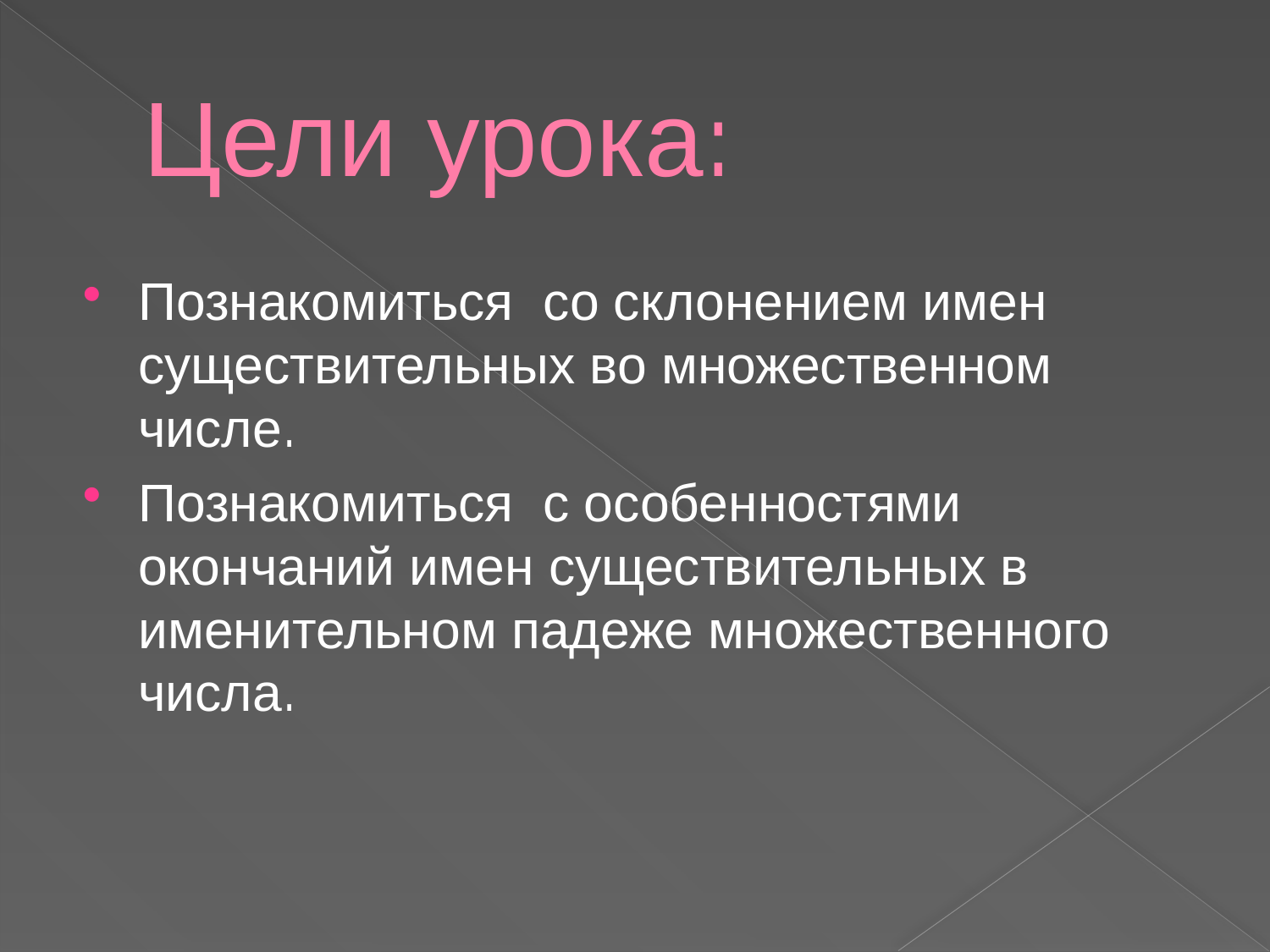

# Цели урока:
Познакомиться  со склонением имен существительных во множественном числе.
Познакомиться  с особенностями окончаний имен существительных в именительном падеже множественного числа.